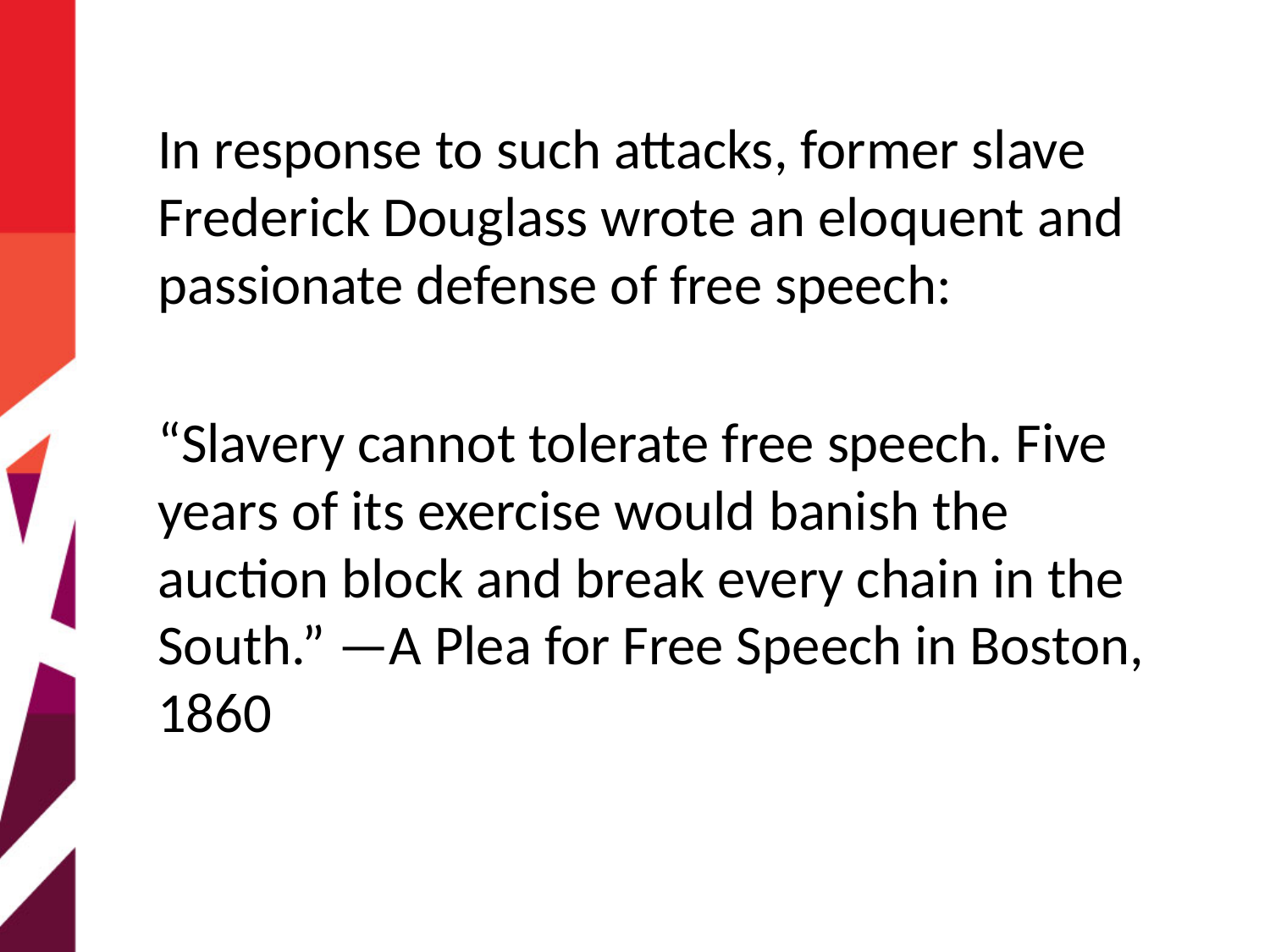

In response to such attacks, former slave Frederick Douglass wrote an eloquent and passionate defense of free speech:

“Slavery cannot tolerate free speech. Five years of its exercise would banish the auction block and break every chain in the South.” —A Plea for Free Speech in Boston, 1860